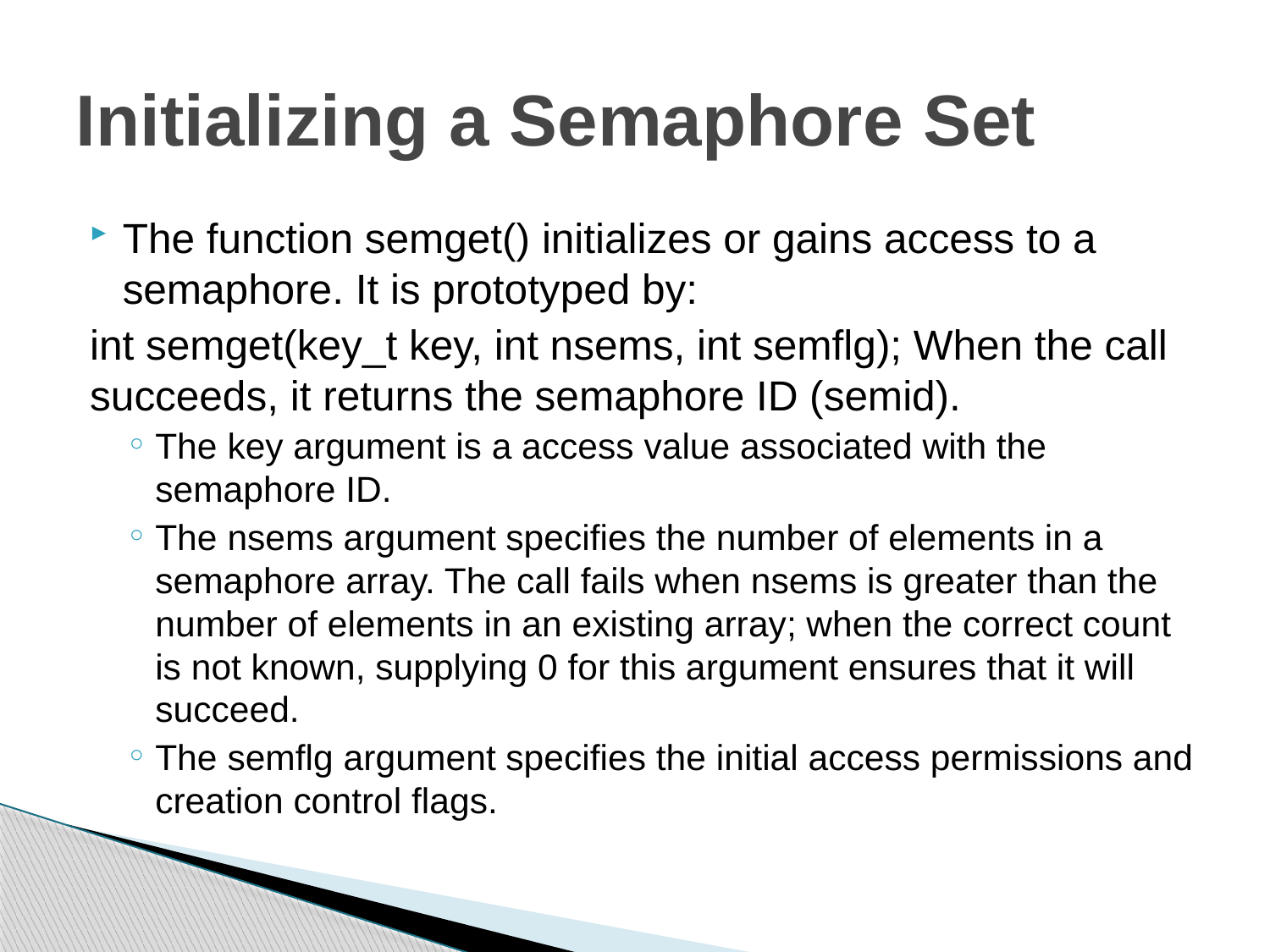

# Initializing a Semaphore Set
The function semget() initializes or gains access to a semaphore. It is prototyped by:
int semget(key_t key, int nsems, int semflg); When the call succeeds, it returns the semaphore ID (semid).
The key argument is a access value associated with the semaphore ID.
The nsems argument specifies the number of elements in a semaphore array. The call fails when nsems is greater than the number of elements in an existing array; when the correct count is not known, supplying 0 for this argument ensures that it will succeed.
The semflg argument specifies the initial access permissions and creation control flags.